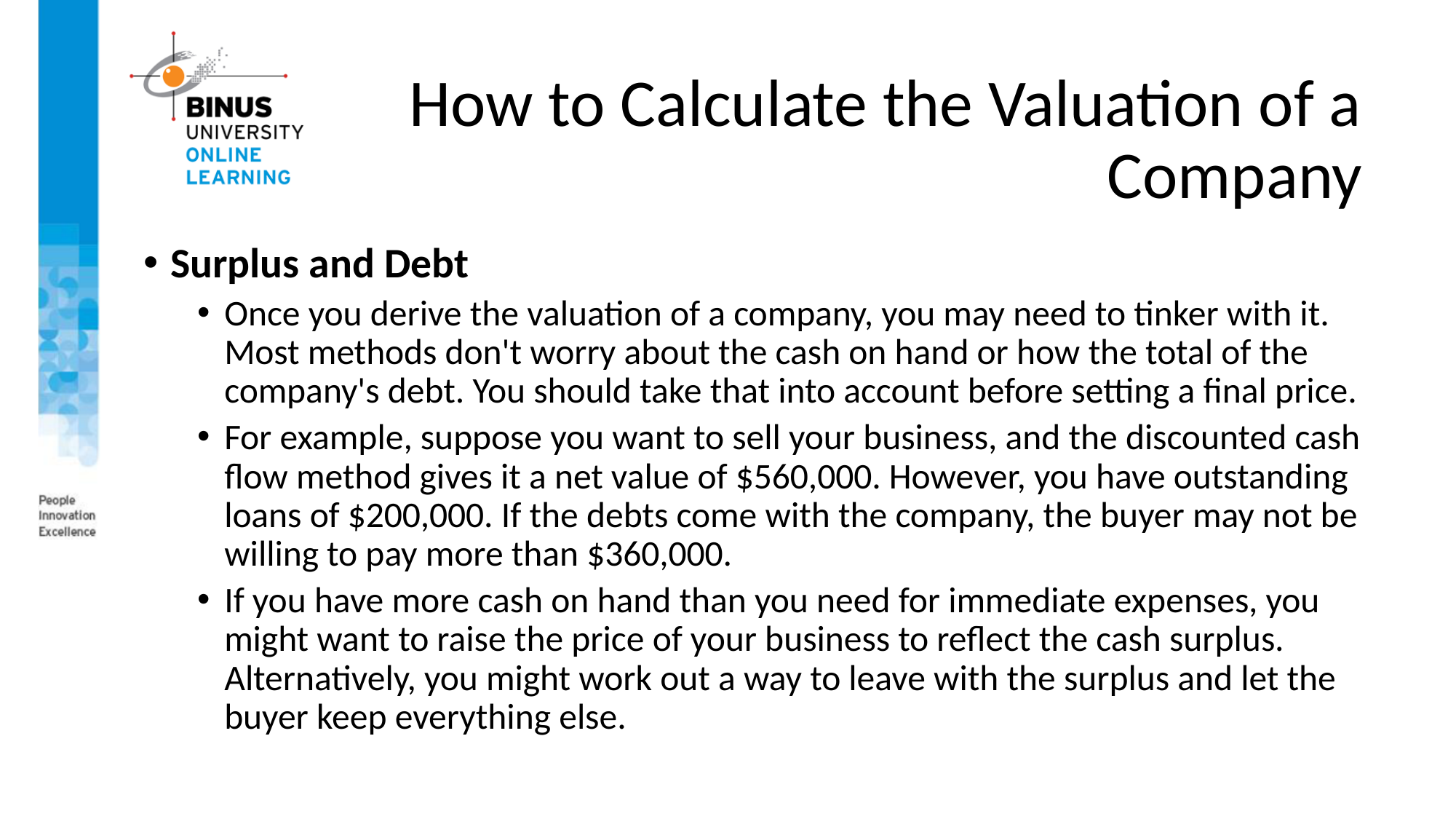

How to Calculate the Valuation of a Company
Surplus and Debt
Once you derive the valuation of a company, you may need to tinker with it. Most methods don't worry about the cash on hand or how the total of the company's debt. You should take that into account before setting a final price.
For example, suppose you want to sell your business, and the discounted cash flow method gives it a net value of $560,000. However, you have outstanding loans of $200,000. If the debts come with the company, the buyer may not be willing to pay more than $360,000.
If you have more cash on hand than you need for immediate expenses, you might want to raise the price of your business to reflect the cash surplus. Alternatively, you might work out a way to leave with the surplus and let the buyer keep everything else.